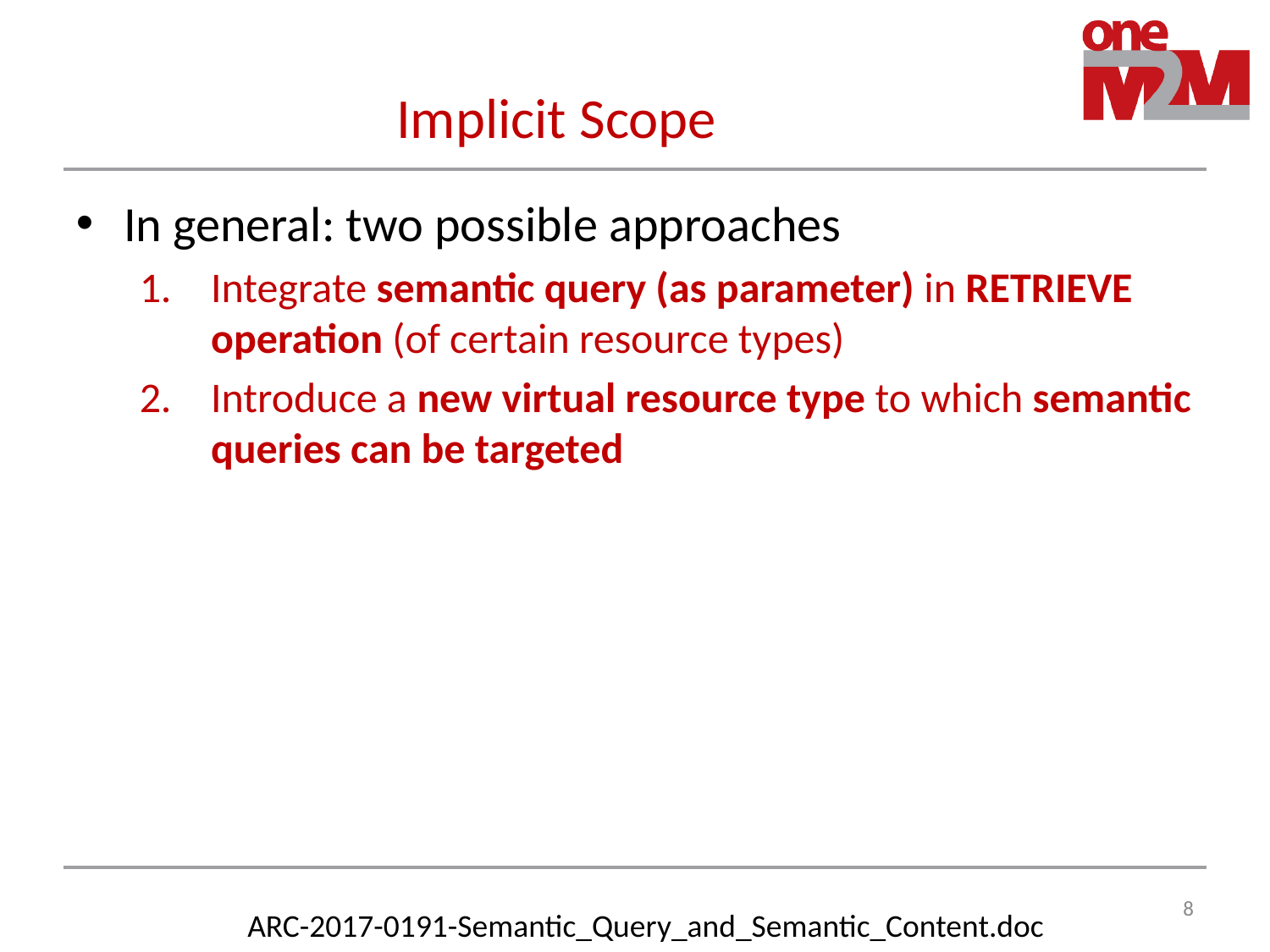

Implicit Scope
In general: two possible approaches
Integrate semantic query (as parameter) in RETRIEVE operation (of certain resource types)
Introduce a new virtual resource type to which semantic queries can be targeted
8
ARC-2017-0191-Semantic_Query_and_Semantic_Content.doc